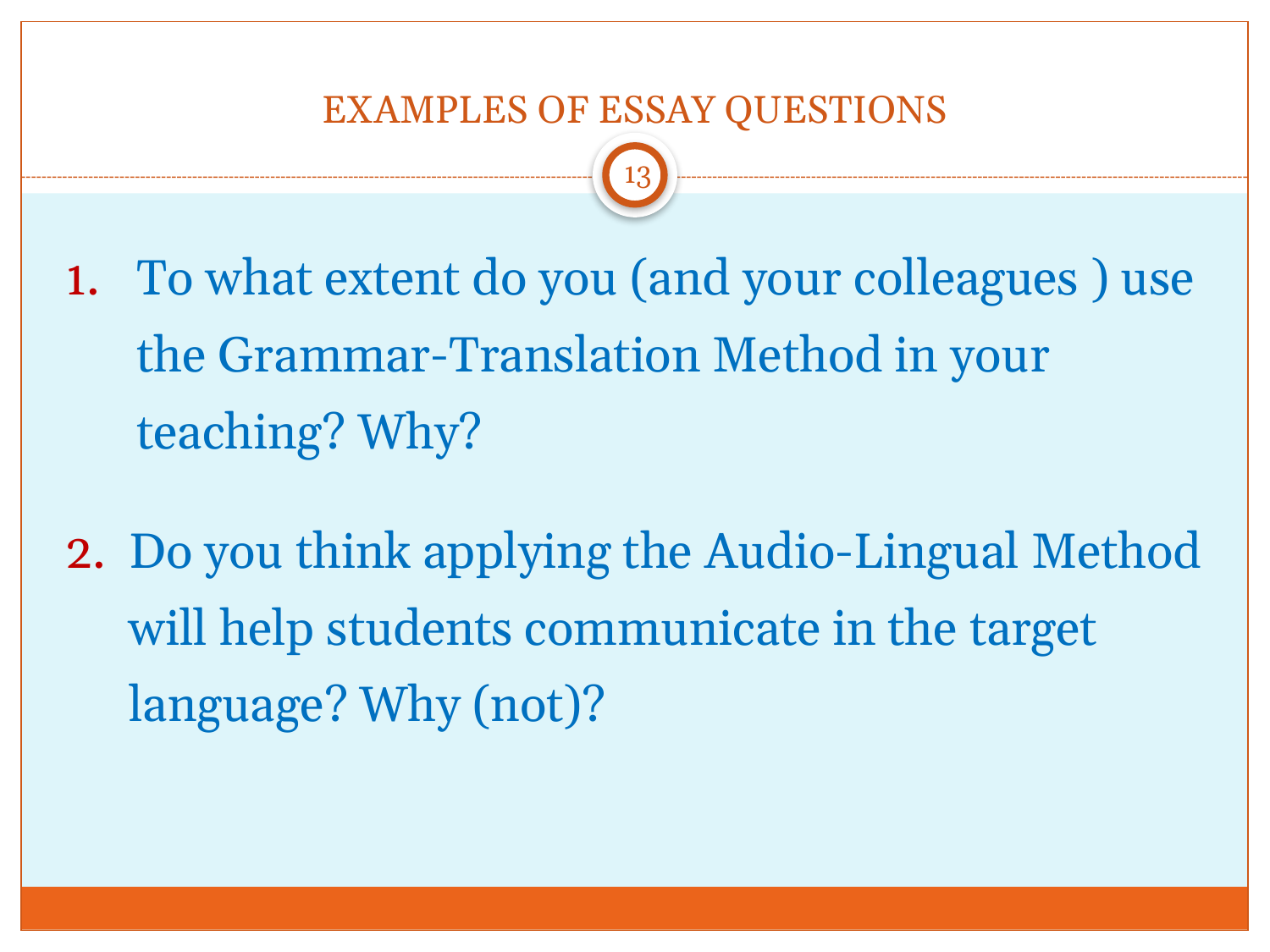

# EXAMPLES OF ESSAY QUESTIONS
13
To what extent do you (and your colleagues ) use the Grammar-Translation Method in your teaching? Why?
Do you think applying the Audio-Lingual Method will help students communicate in the target language? Why (not)?